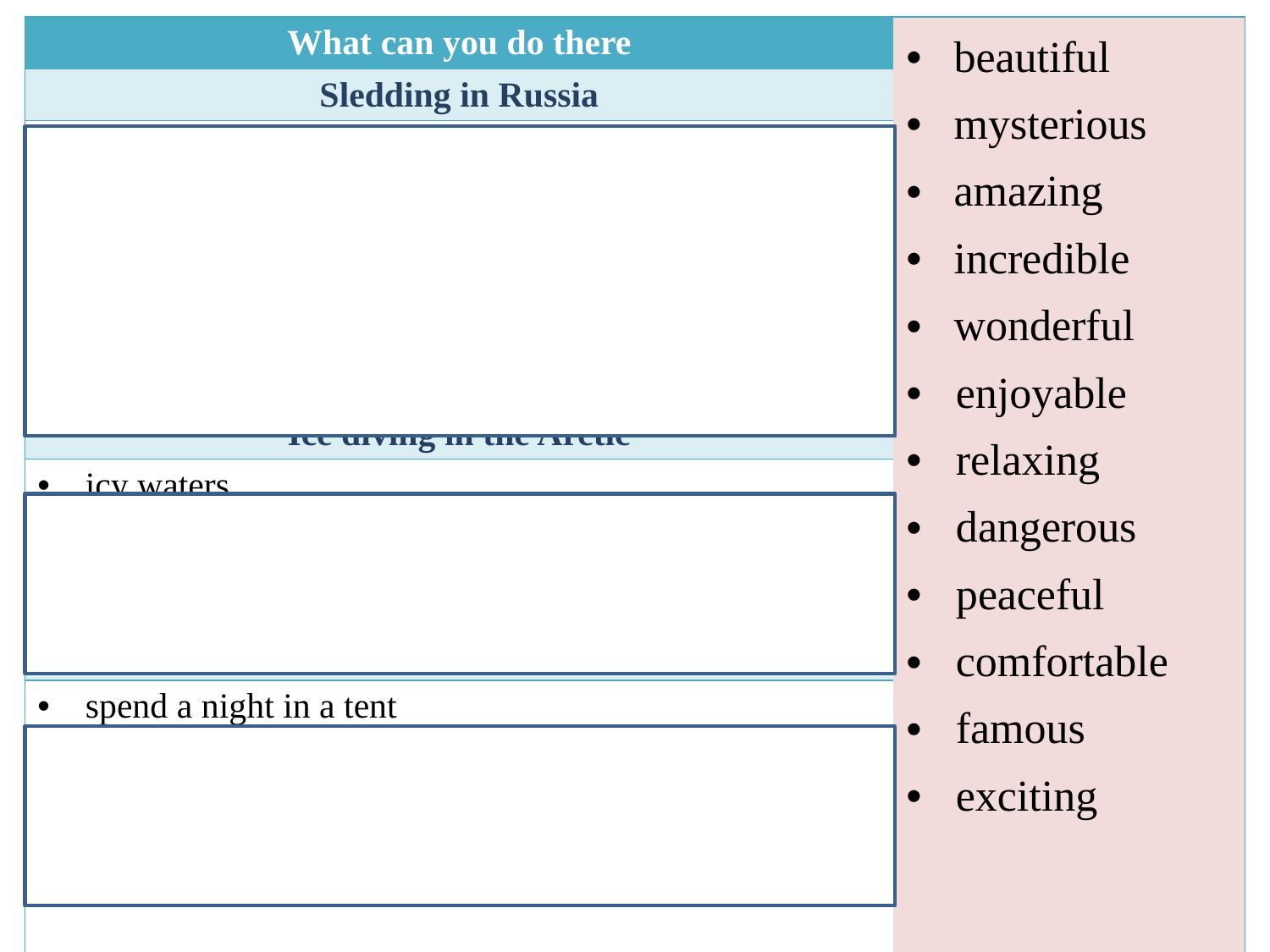

| What can you do there | beautiful mysterious amazing incredible wonderful enjoyable relaxing dangerous peaceful comfortable famous exciting |
| --- | --- |
| Sledding in Russia |  |
| drive a reindeer sled travel through the valleys of the Lena River travel over the frozen landscape spend evenings in traditional Russian family homes enjoy home-cooked meals learn about the rich culture to see amazing wildlife |  |
| Ice diving in the Arctic |  |
| icy waters see strange unique world explore the region enjoy the scenery and wildlife above the ocean |  |
| Camel riding in Morocco |  |
| spend a night in a tent visit traditional villages see the Atlas mountains relax on the beautiful beaches |  |